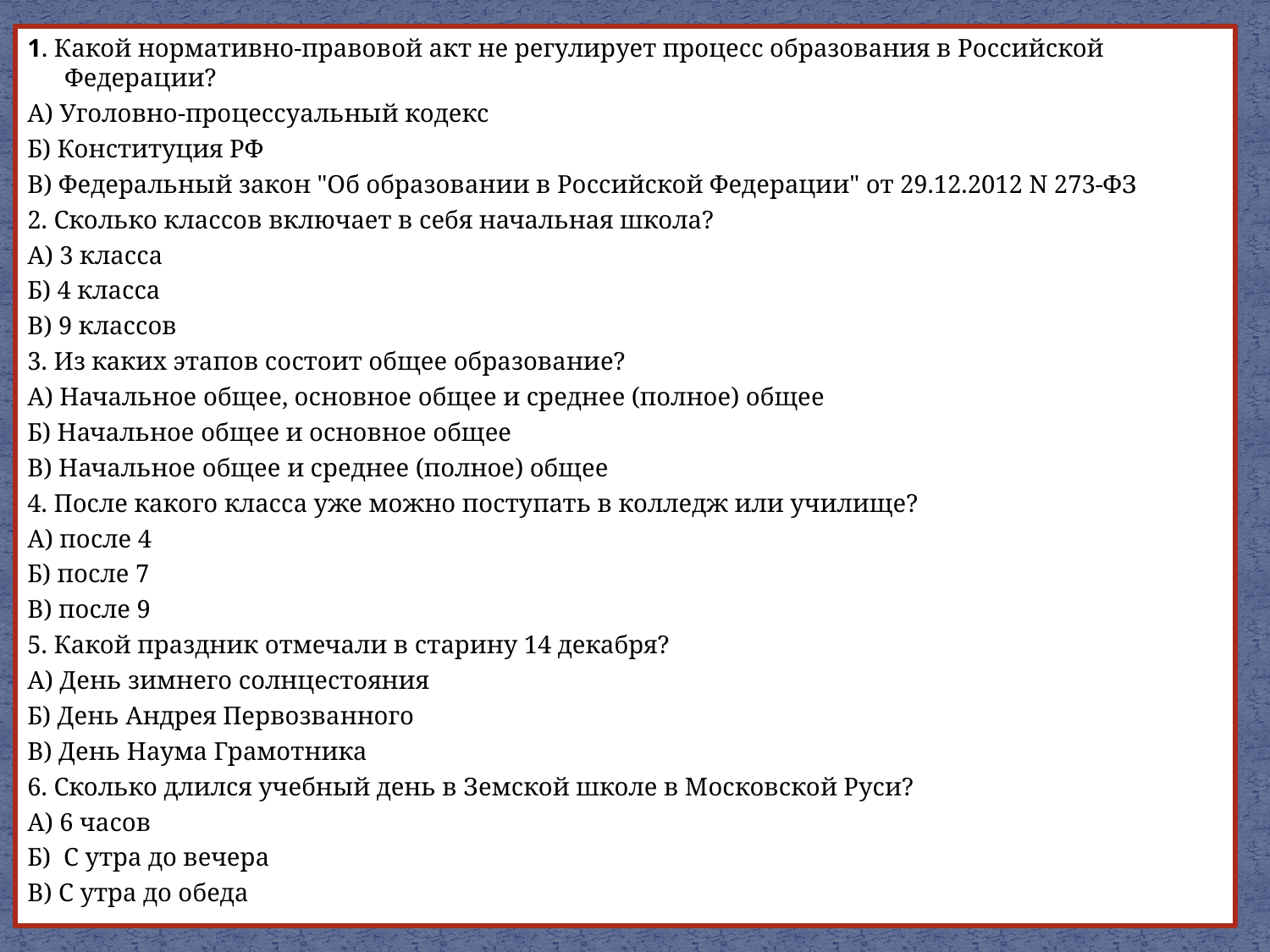

1. Какой нормативно-правовой акт не регулирует процесс образования в Российской Федерации?
А) Уголовно-процессуальный кодекс
Б) Конституция РФ
В) Федеральный закон "Об образовании в Российской Федерации" от 29.12.2012 N 273-ФЗ
2. Сколько классов включает в себя начальная школа?
А) 3 класса
Б) 4 класса
В) 9 классов
3. Из каких этапов состоит общее образование?
А) Начальное общее, основное общее и среднее (полное) общее
Б) Начальное общее и основное общее
В) Начальное общее и среднее (полное) общее
4. После какого класса уже можно поступать в колледж или училище?
А) после 4
Б) после 7
В) после 9
5. Какой праздник отмечали в старину 14 декабря?
А) День зимнего солнцестояния
Б) День Андрея Первозванного
В) День Наума Грамотника
6. Сколько длился учебный день в Земской школе в Московской Руси?
А) 6 часов
Б)  С утра до вечера
В) С утра до обеда